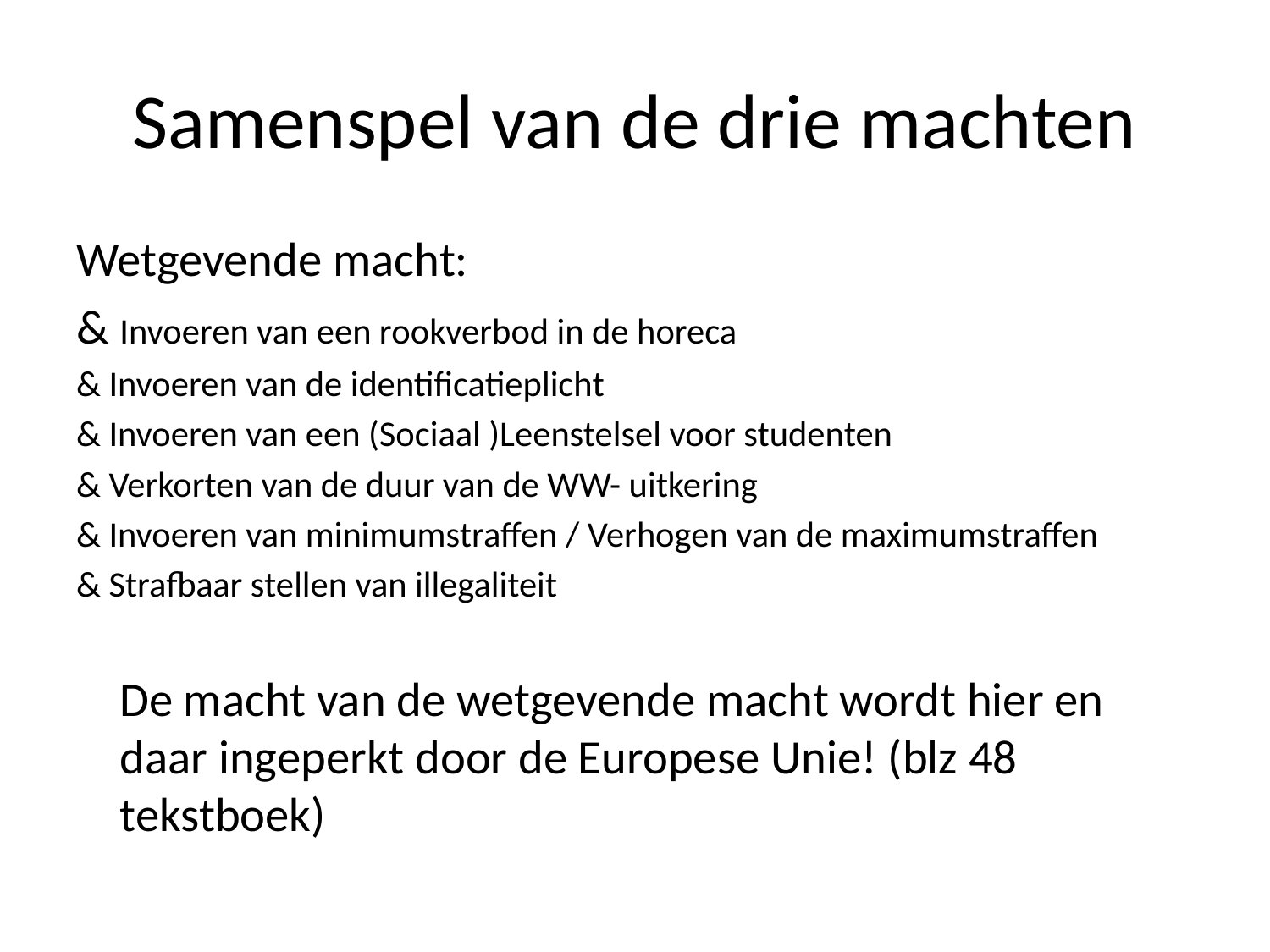

# Samenspel van de drie machten
Wetgevende macht:
& Invoeren van een rookverbod in de horeca
& Invoeren van de identificatieplicht
& Invoeren van een (Sociaal )Leenstelsel voor studenten
& Verkorten van de duur van de WW- uitkering
& Invoeren van minimumstraffen / Verhogen van de maximumstraffen
& Strafbaar stellen van illegaliteit

    De macht van de wetgevende macht wordt hier en daar ingeperkt door de Europese Unie! (blz 48 tekstboek)